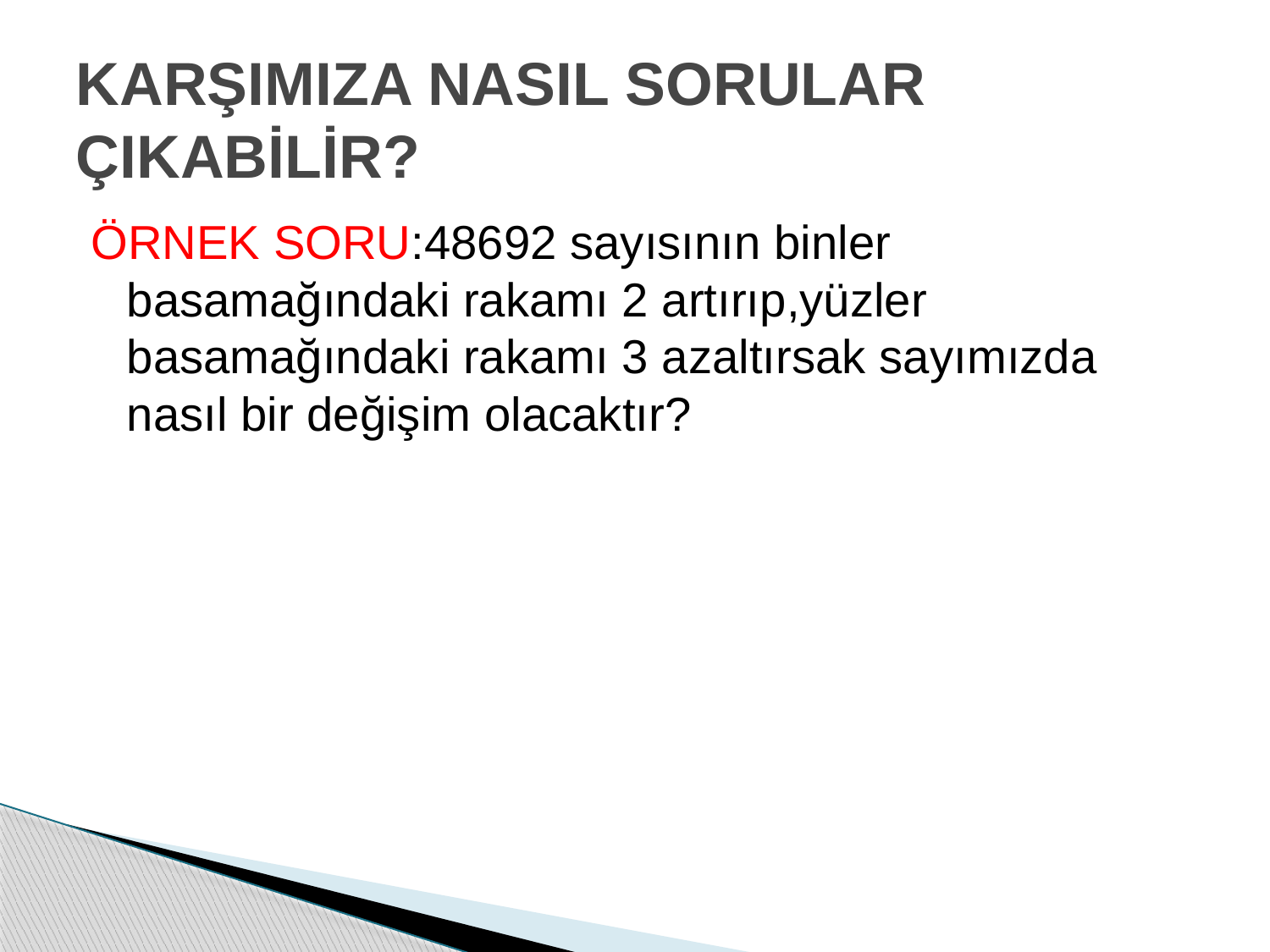

# KARŞIMIZA NASIL SORULAR ÇIKABİLİR?
ÖRNEK SORU:48692 sayısının binler basamağındaki rakamı 2 artırıp,yüzler basamağındaki rakamı 3 azaltırsak sayımızda nasıl bir değişim olacaktır?